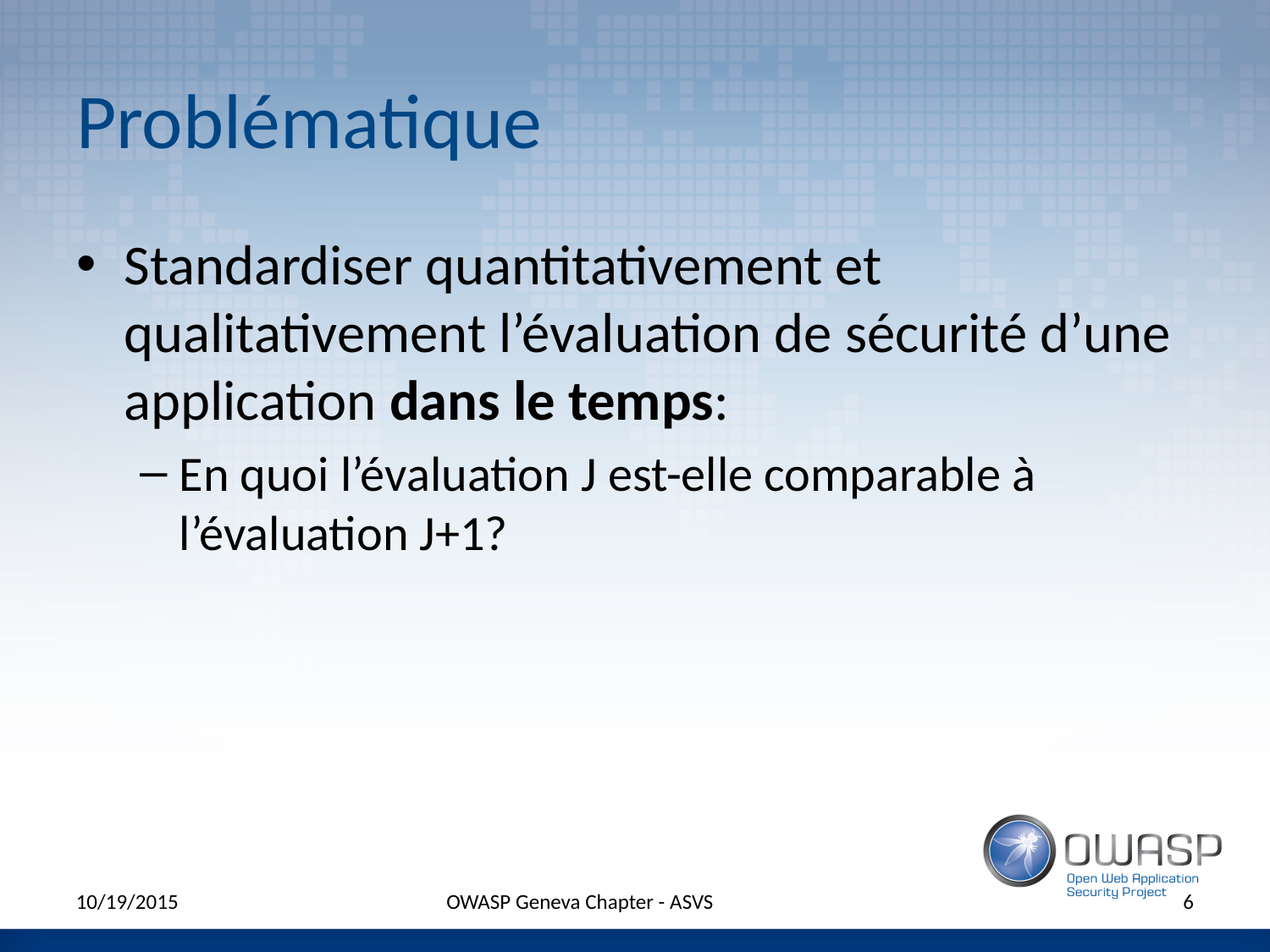

# Problématique
Standardiser quantitativement et qualitativement l’évaluation de sécurité d’une application dans le temps:
En quoi l’évaluation J est-elle comparable à l’évaluation J+1?
10/19/2015
OWASP Geneva Chapter - ASVS
6